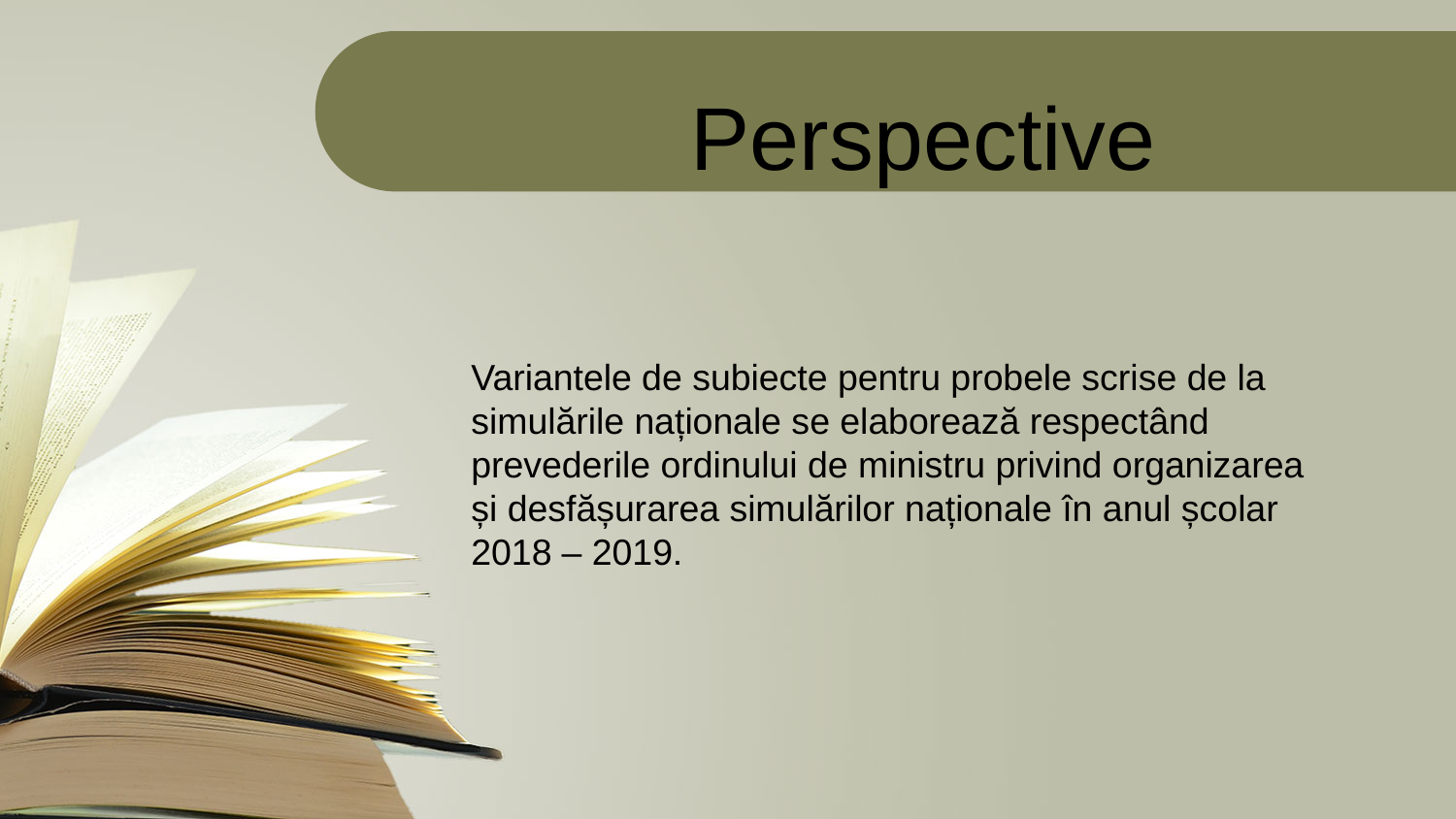

Perspective
Variantele de subiecte pentru probele scrise de la    simulările naționale se elaborează respectând         prevederile ordinului de ministru privind organizarea și desfășurarea simulărilor naționale în anul școlar  2018 – 2019.